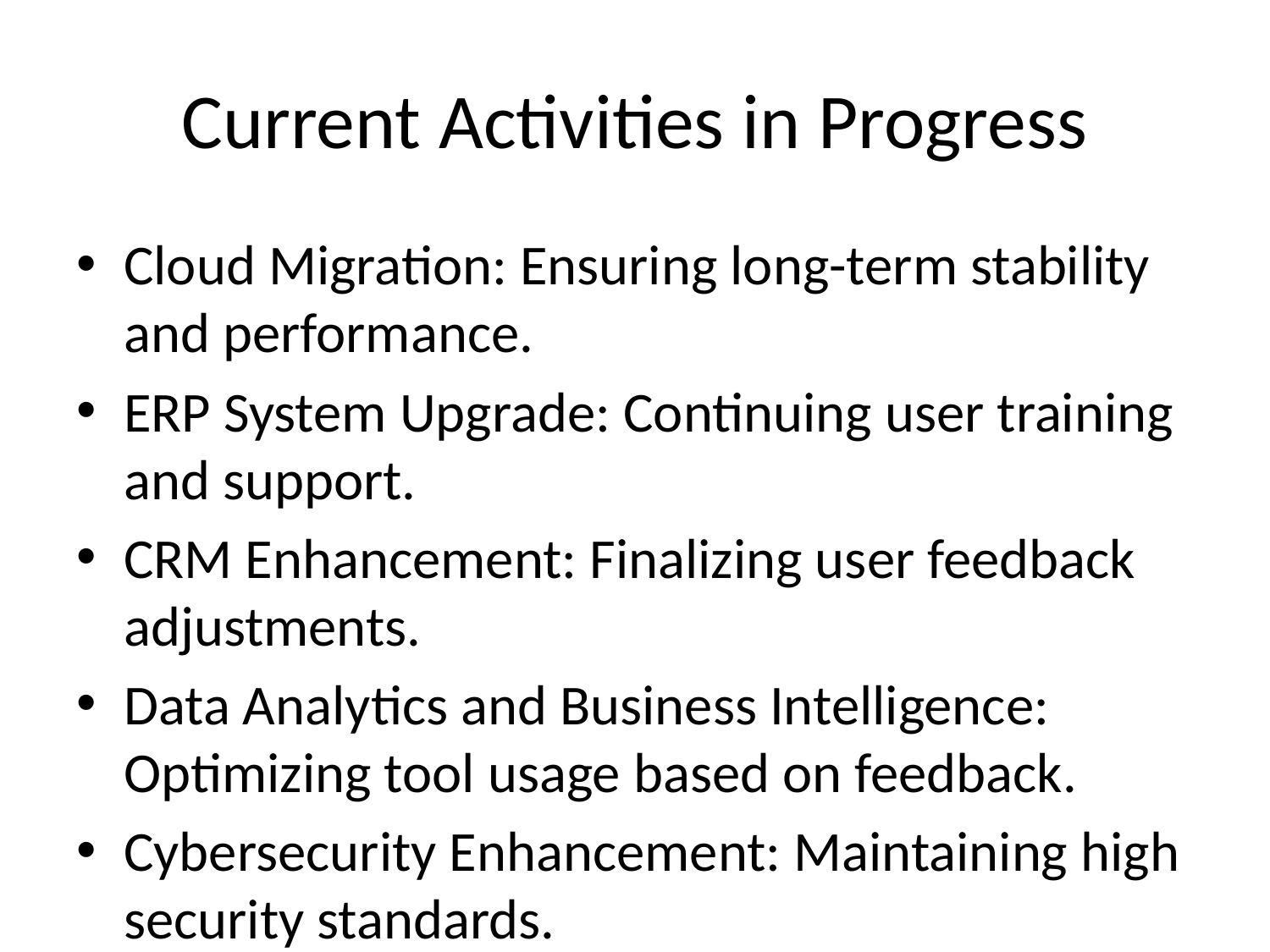

# Current Activities in Progress
Cloud Migration: Ensuring long-term stability and performance.
ERP System Upgrade: Continuing user training and support.
CRM Enhancement: Finalizing user feedback adjustments.
Data Analytics and Business Intelligence: Optimizing tool usage based on feedback.
Cybersecurity Enhancement: Maintaining high security standards.
Digital Workplace Transformation: Fostering adoption of new tools.